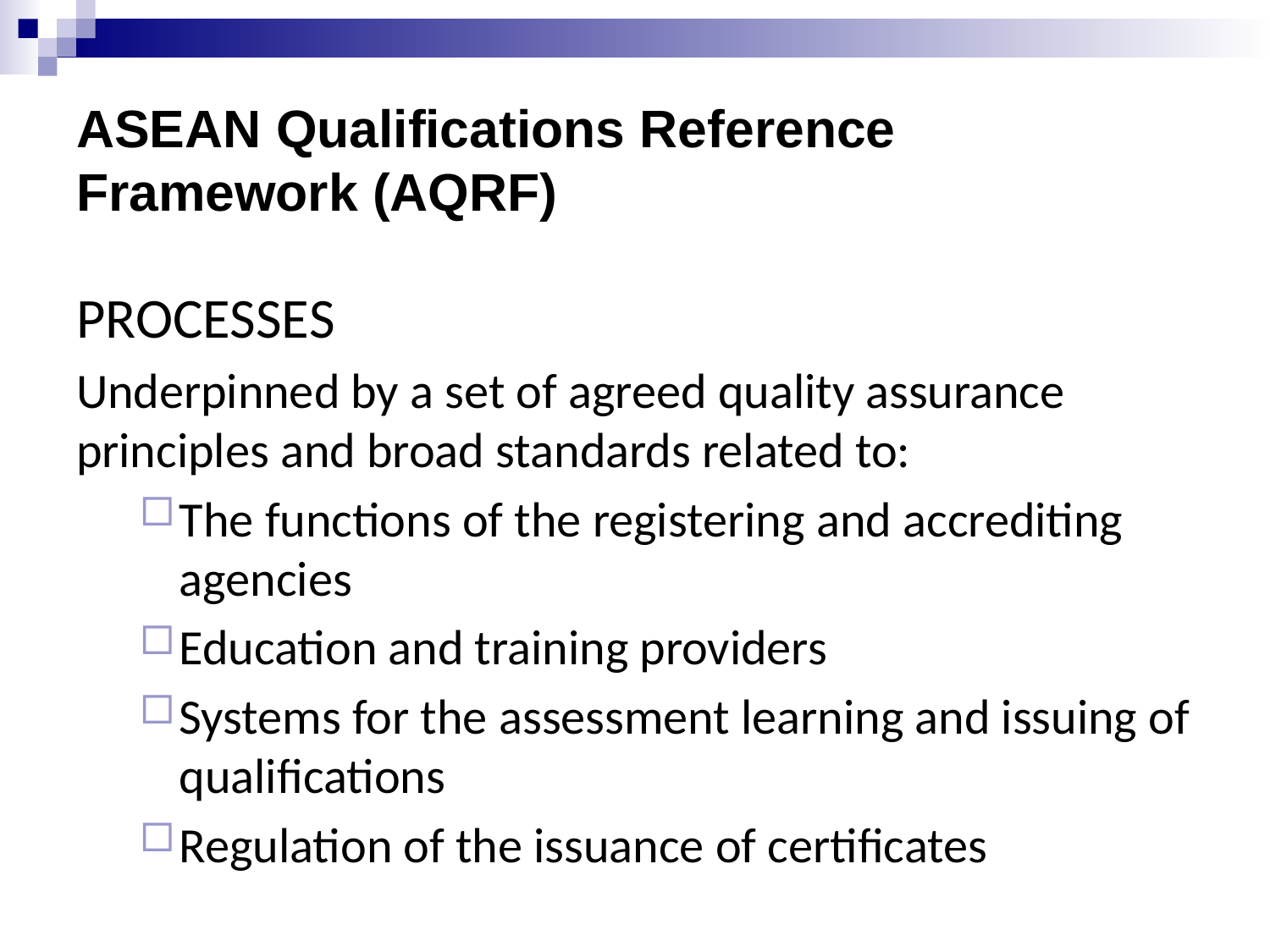

ASEAN Qualifications Reference
Framework (AQRF)
PROCESSES
Underpinned by a set of agreed quality assurance principles and broad standards related to:
The functions of the registering and accrediting agencies
Education and training providers
Systems for the assessment learning and issuing of qualifications
Regulation of the issuance of certificates